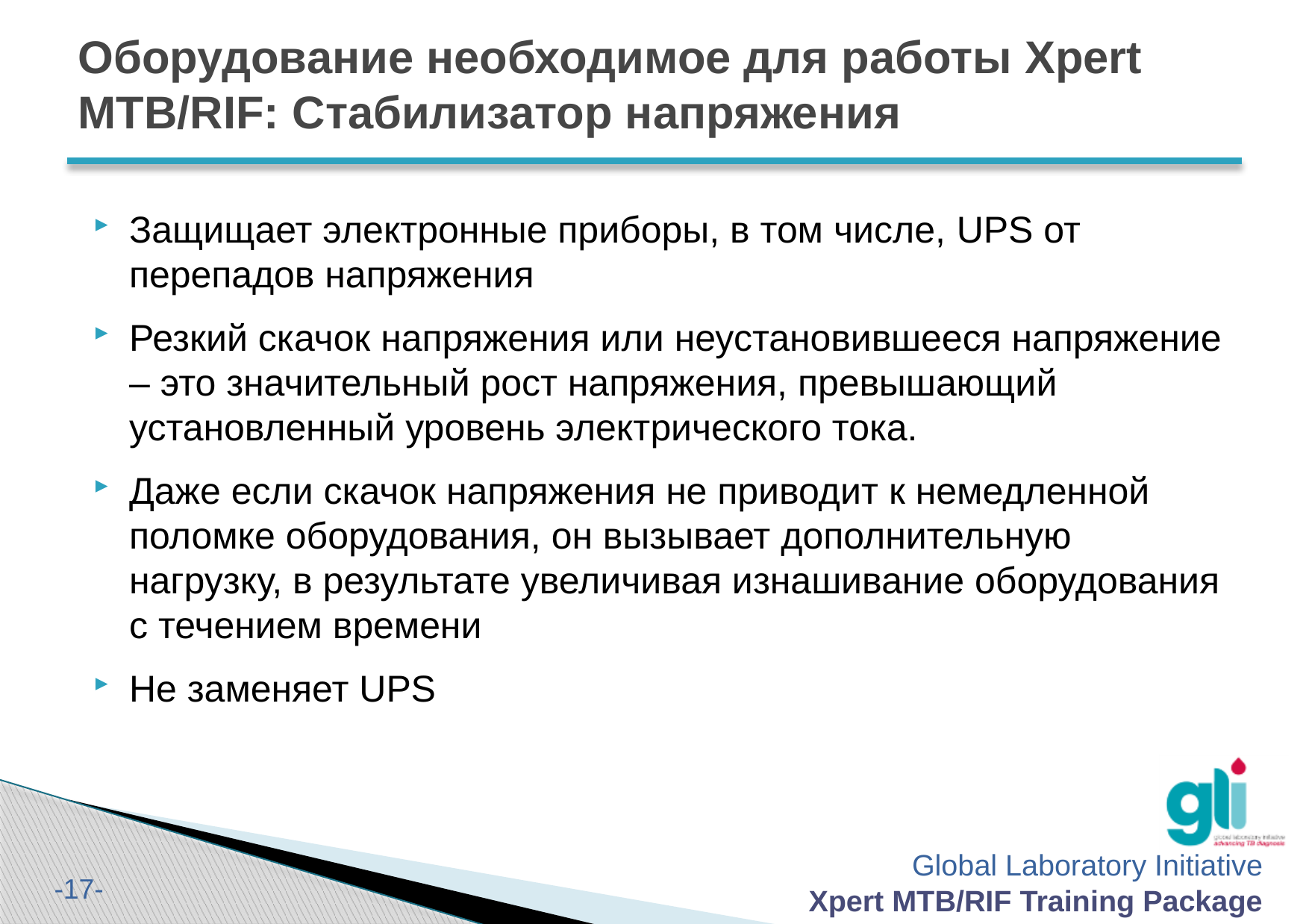

# Оборудование необходимое для работы Xpert MTB/RIF: Стабилизатор напряжения
Защищает электронные приборы, в том числе, UPS от перепадов напряжения
Резкий скачок напряжения или неустановившееся напряжение – это значительный рост напряжения, превышающий установленный уровень электрического тока.
Даже если скачок напряжения не приводит к немедленной поломке оборудования, он вызывает дополнительную нагрузку, в результате увеличивая изнашивание оборудования с течением времени
Не заменяет UPS